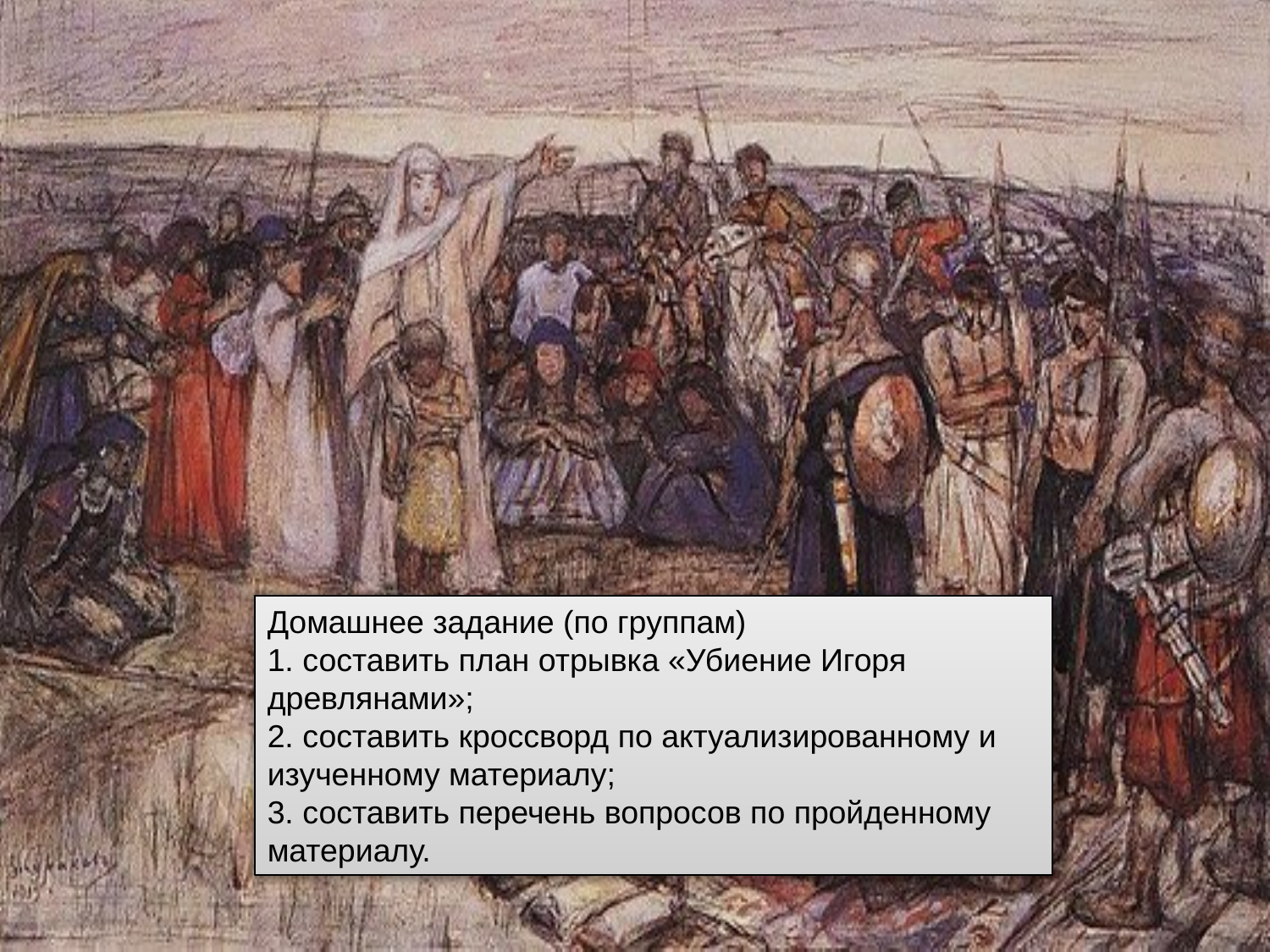

Домашнее задание (по группам)
1. составить план отрывка «Убиение Игоря древлянами»;
2. составить кроссворд по актуализированному и изученному материалу;
3. составить перечень вопросов по пройденному материалу.